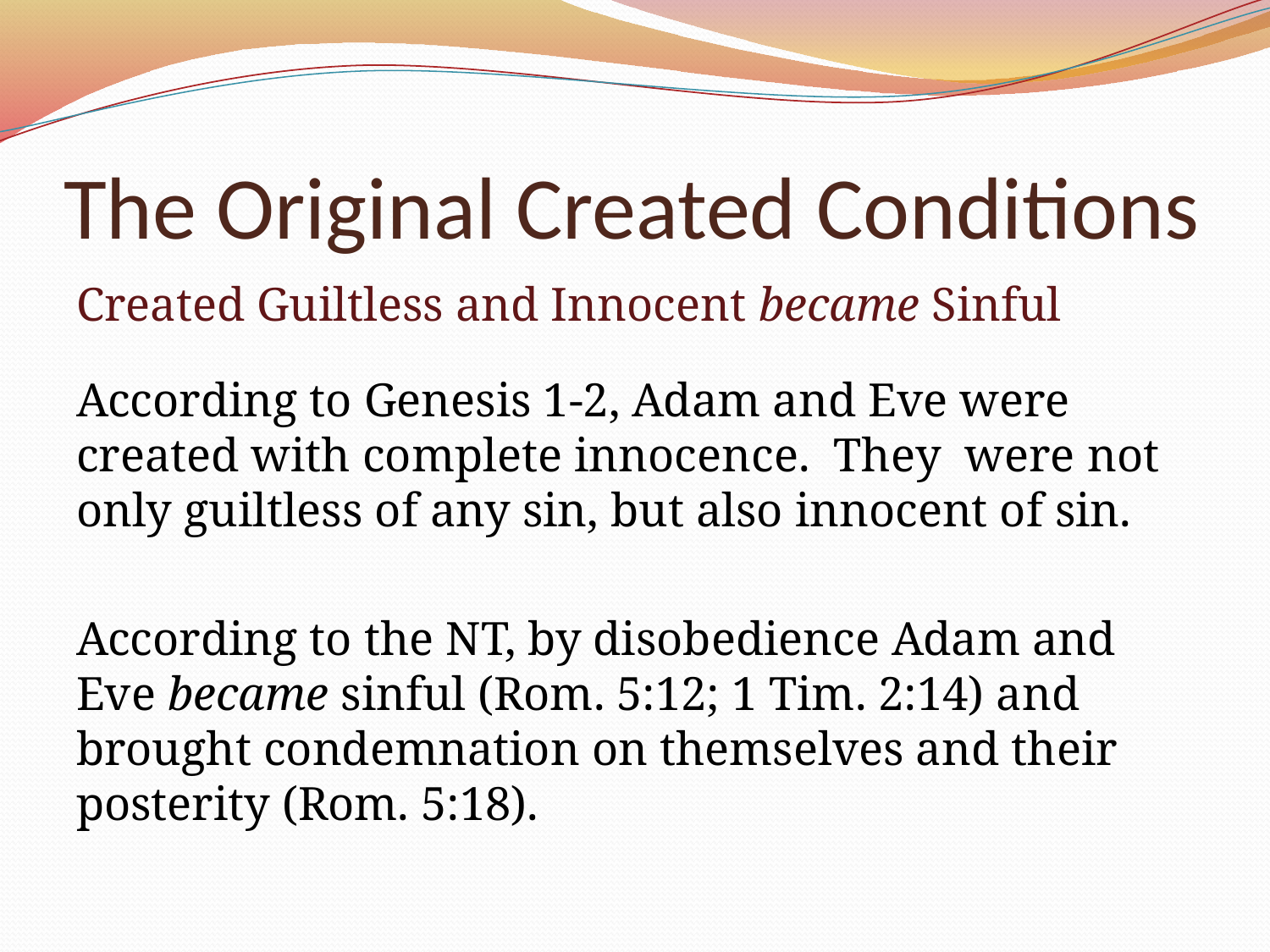

# The Original Created Conditions
Created Guiltless and Innocent became Sinful
According to Genesis 1-2, Adam and Eve were created with complete innocence.  They  were not only guiltless of any sin, but also innocent of sin.

According to the NT, by disobedience Adam and Eve became sinful (Rom. 5:12; 1 Tim. 2:14) and brought condemnation on themselves and their posterity (Rom. 5:18).